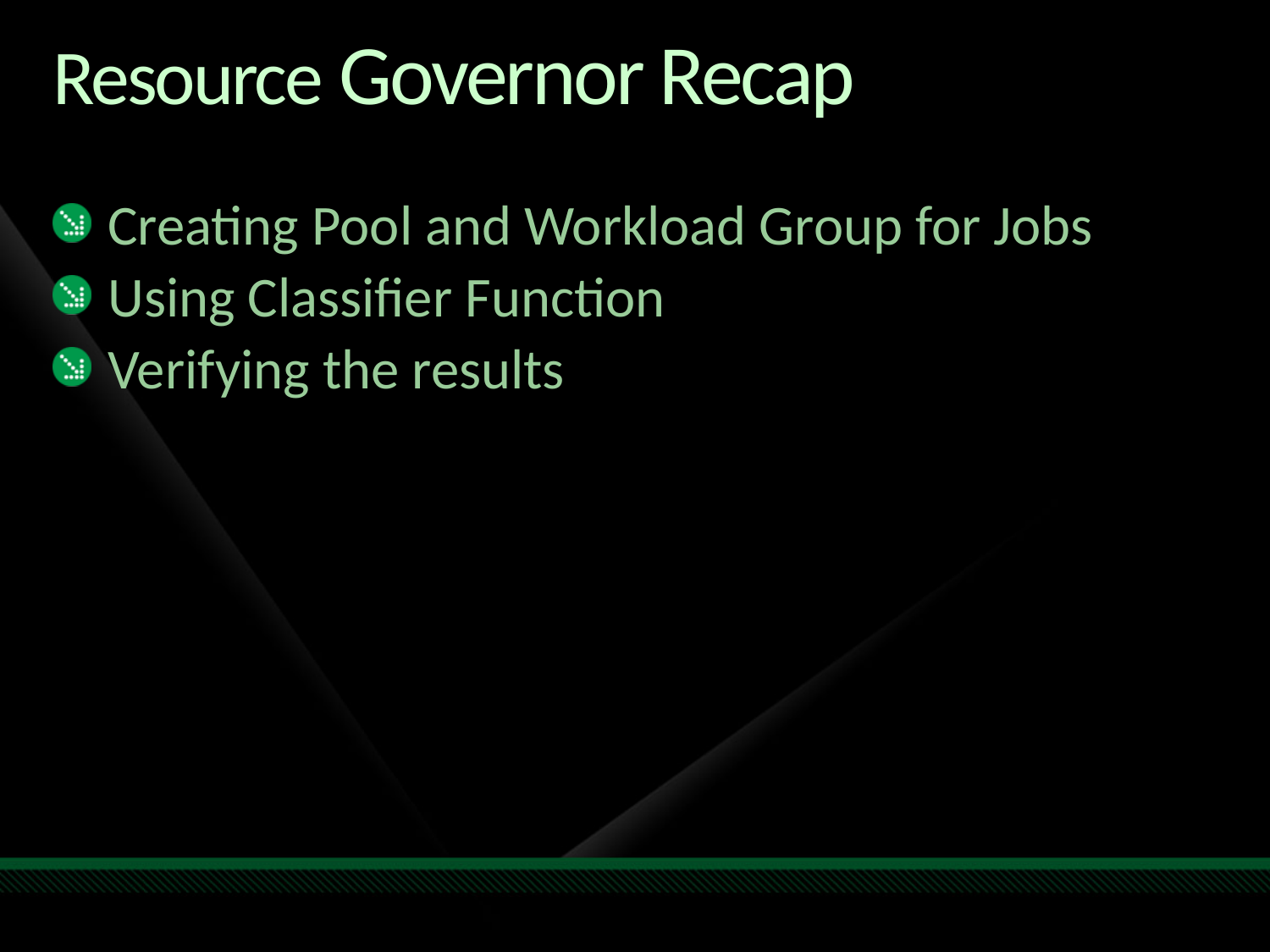

# Resource Governor Recap
Creating Pool and Workload Group for Jobs
Using Classifier Function
Verifying the results